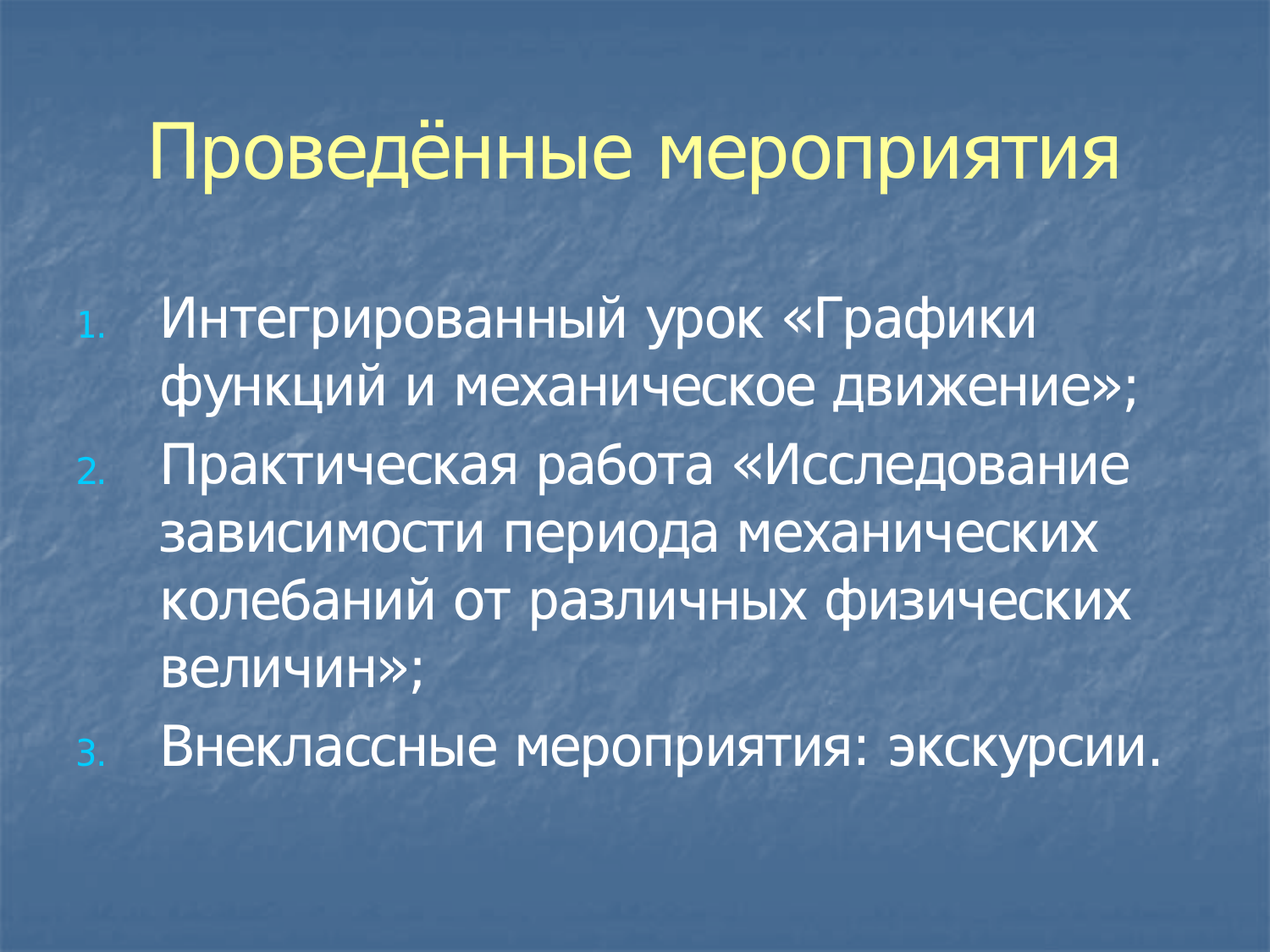

# Проведённые мероприятия
Интегрированный урок «Графики функций и механическое движение»;
Практическая работа «Исследование зависимости периода механических колебаний от различных физических величин»;
Внеклассные мероприятия: экскурсии.